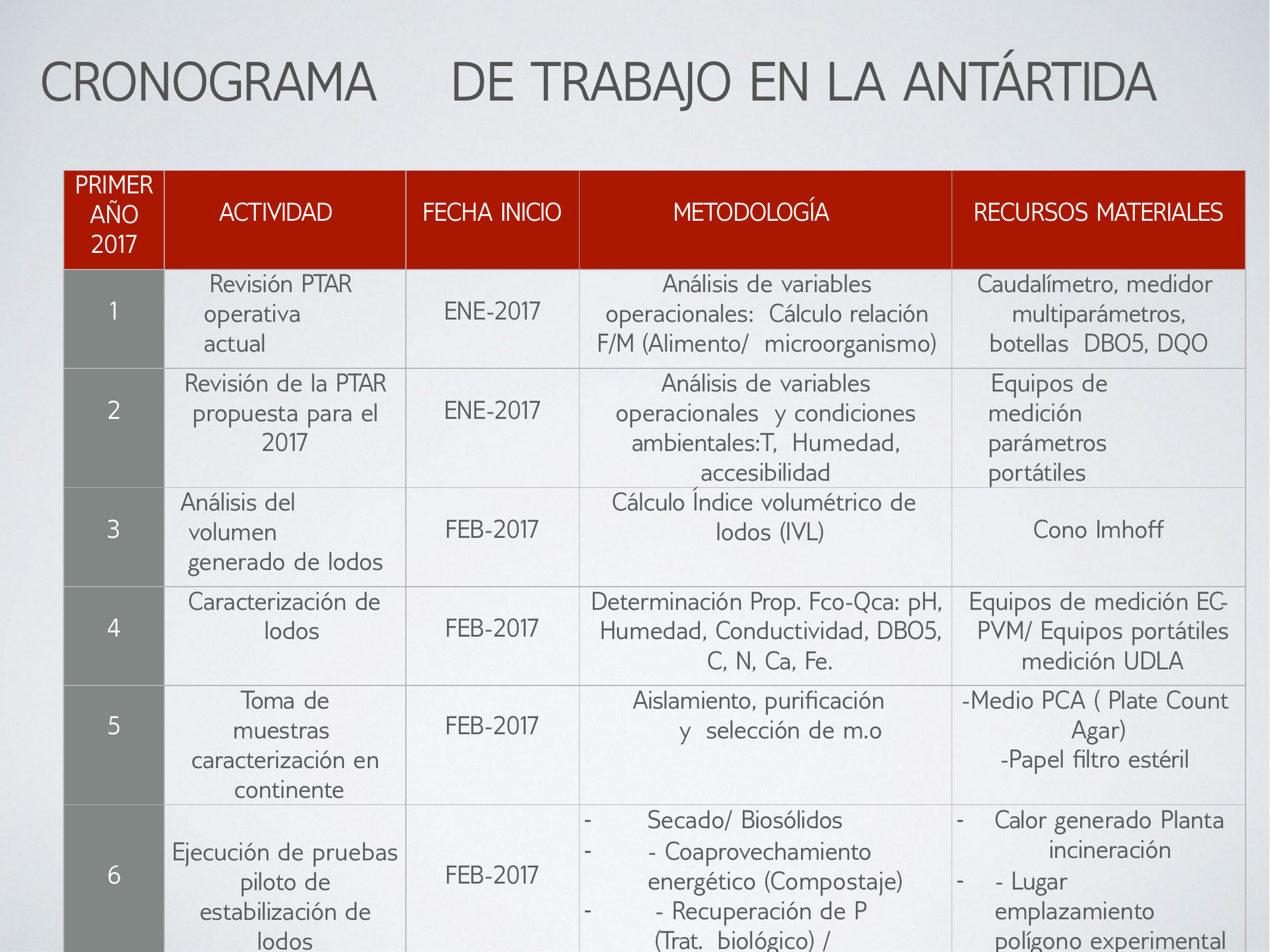

# CRONOGRAMA	DE TRABAJO EN LA ANTÁRTIDA
| PRIMER AÑO 2017 | ACTIVIDAD | FECHA INICIO | METODOLOGÍA | RECURSOS MATERIALES |
| --- | --- | --- | --- | --- |
| 1 | Revisión PTAR operativa actual | ENE-2017 | Análisis de variables operacionales: Cálculo relación F/M (Alimento/ microorganismo) | Caudalímetro, medidor multiparámetros, botellas DBO5, DQO |
| 2 | Revisión de la PTAR propuesta para el 2017 | ENE-2017 | Análisis de variables operacionales y condiciones ambientales:T, Humedad, accesibilidad | Equipos de medición parámetros portátiles |
| 3 | Análisis del volumen generado de lodos | FEB-2017 | Cálculo Índice volumétrico de lodos (IVL) | Cono Imhoff |
| 4 | Caracterización de lodos | FEB-2017 | Determinación Prop. Fco-Qca: pH, Humedad, Conductividad, DBO5, C, N, Ca, Fe. | Equipos de medición EC- PVM/ Equipos portátiles medición UDLA |
| 5 | Toma de muestras caracterización en continente | FEB-2017 | Aislamiento, purificación y selección de m.o | -Medio PCA ( Plate Count Agar) -Papel filtro estéril |
| 6 | Ejecución de pruebas piloto de estabilización de lodos | FEB-2017 | Secado/ Biosólidos - Coaprovechamiento energético (Compostaje) - Recuperación de P (Trat. biológico) / reutilización | Calor generado Planta incineración - Lugar emplazamiento polígono experimental - Reactor |